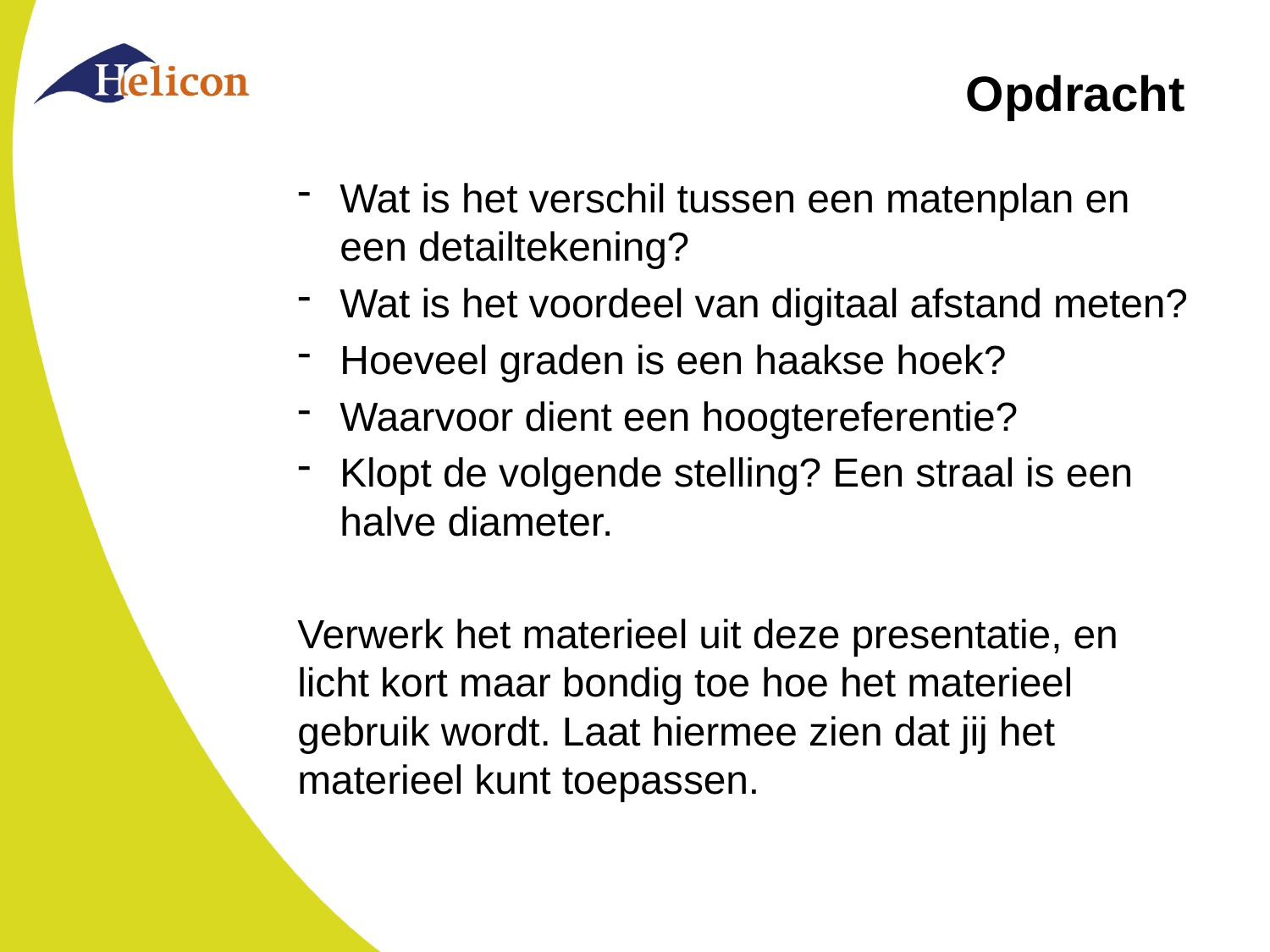

# Opdracht
Wat is het verschil tussen een matenplan en een detailtekening?
Wat is het voordeel van digitaal afstand meten?
Hoeveel graden is een haakse hoek?
Waarvoor dient een hoogtereferentie?
Klopt de volgende stelling? Een straal is een halve diameter.

Verwerk het materieel uit deze presentatie, en licht kort maar bondig toe hoe het materieel gebruik wordt. Laat hiermee zien dat jij het materieel kunt toepassen.